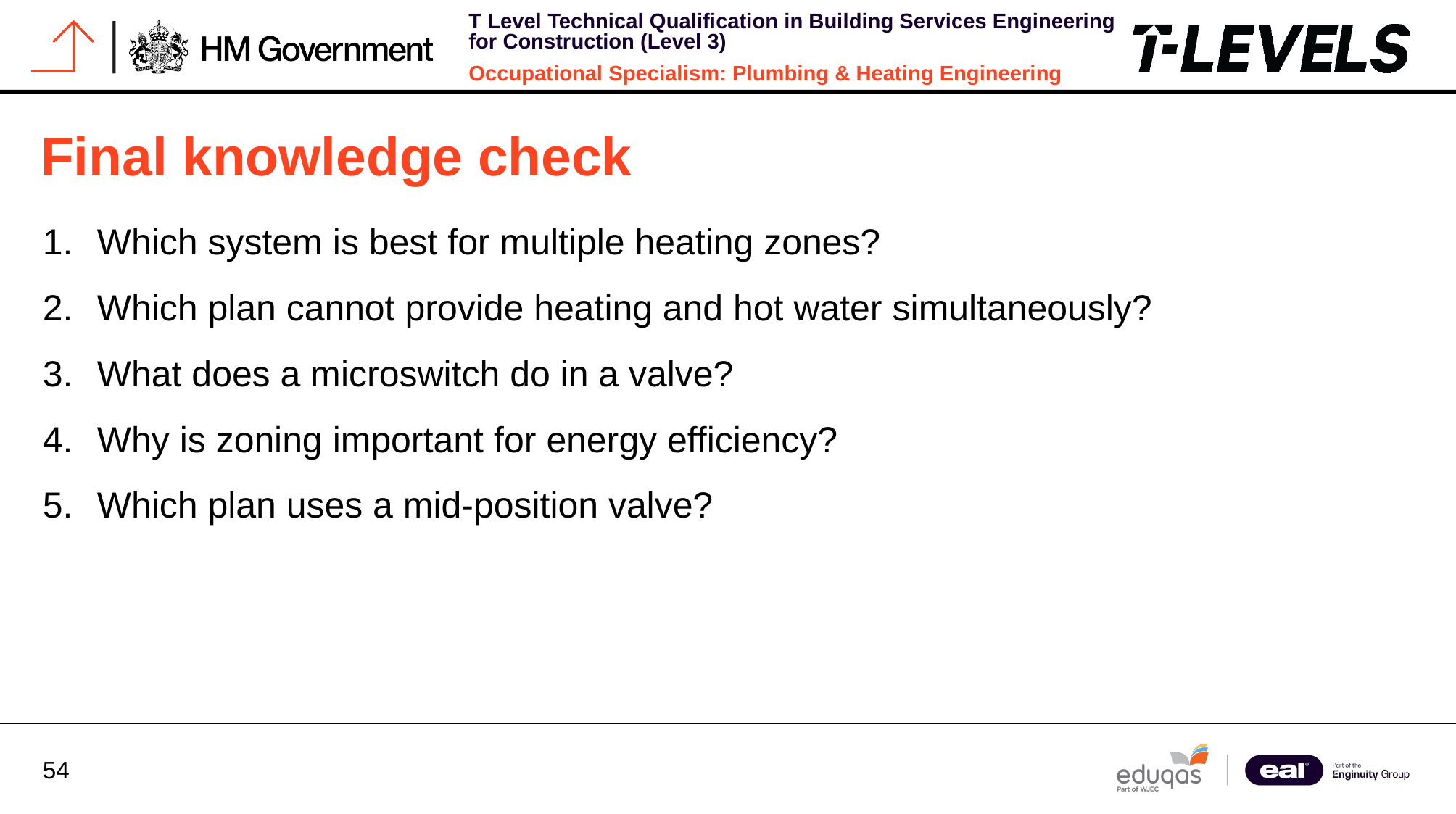

# Final knowledge check
Which system is best for multiple heating zones?
Which plan cannot provide heating and hot water simultaneously?
What does a microswitch do in a valve?
Why is zoning important for energy efficiency?
Which plan uses a mid-position valve?